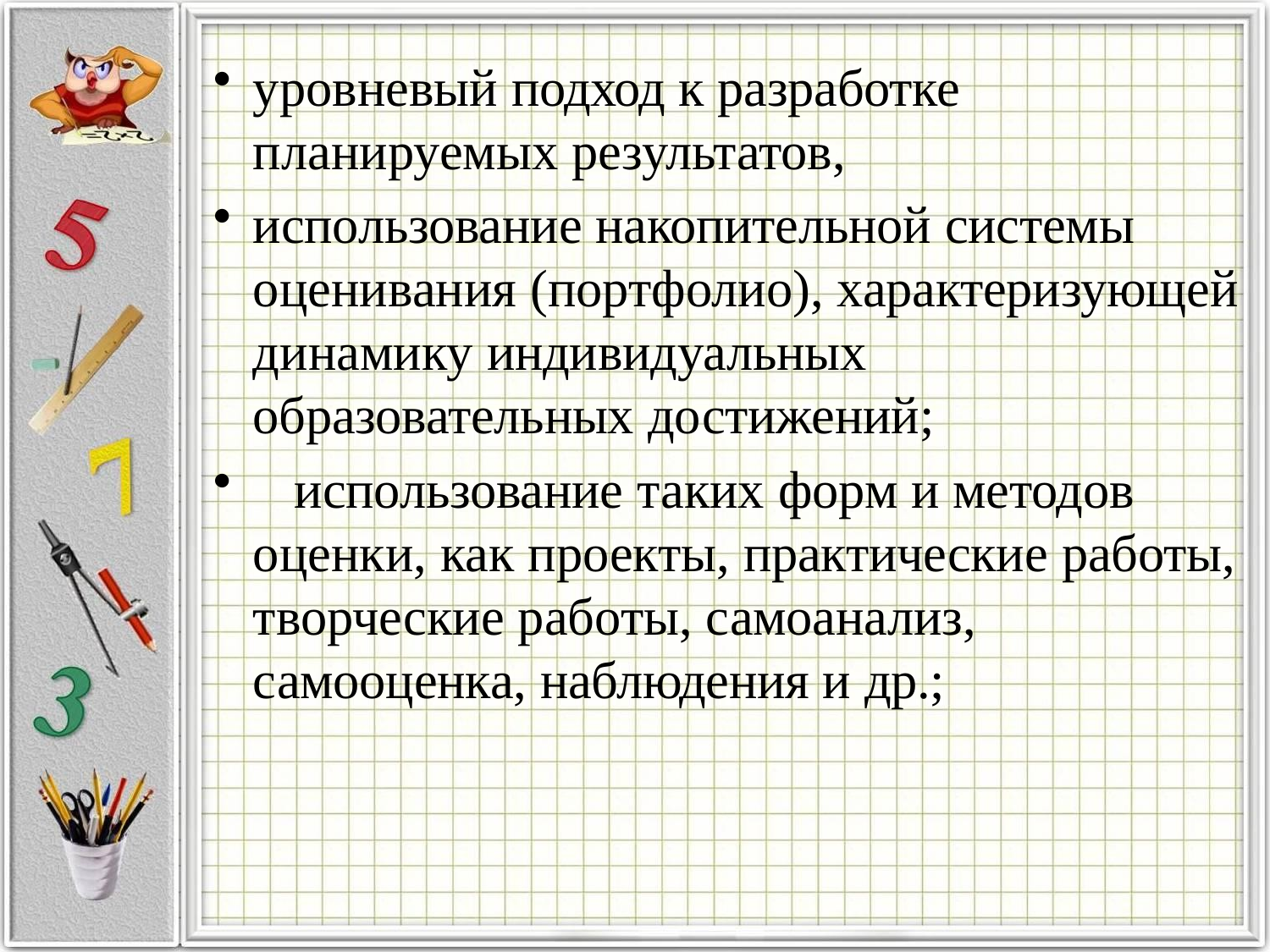

уровневый подход к разработке планируемых результатов,
использование накопительной системы оценивания (портфолио), характеризующей динамику индивидуальных образовательных достижений;
	использование таких форм и методов оценки, как проекты, практические работы, творческие работы, самоанализ, самооценка, наблюдения и др.;